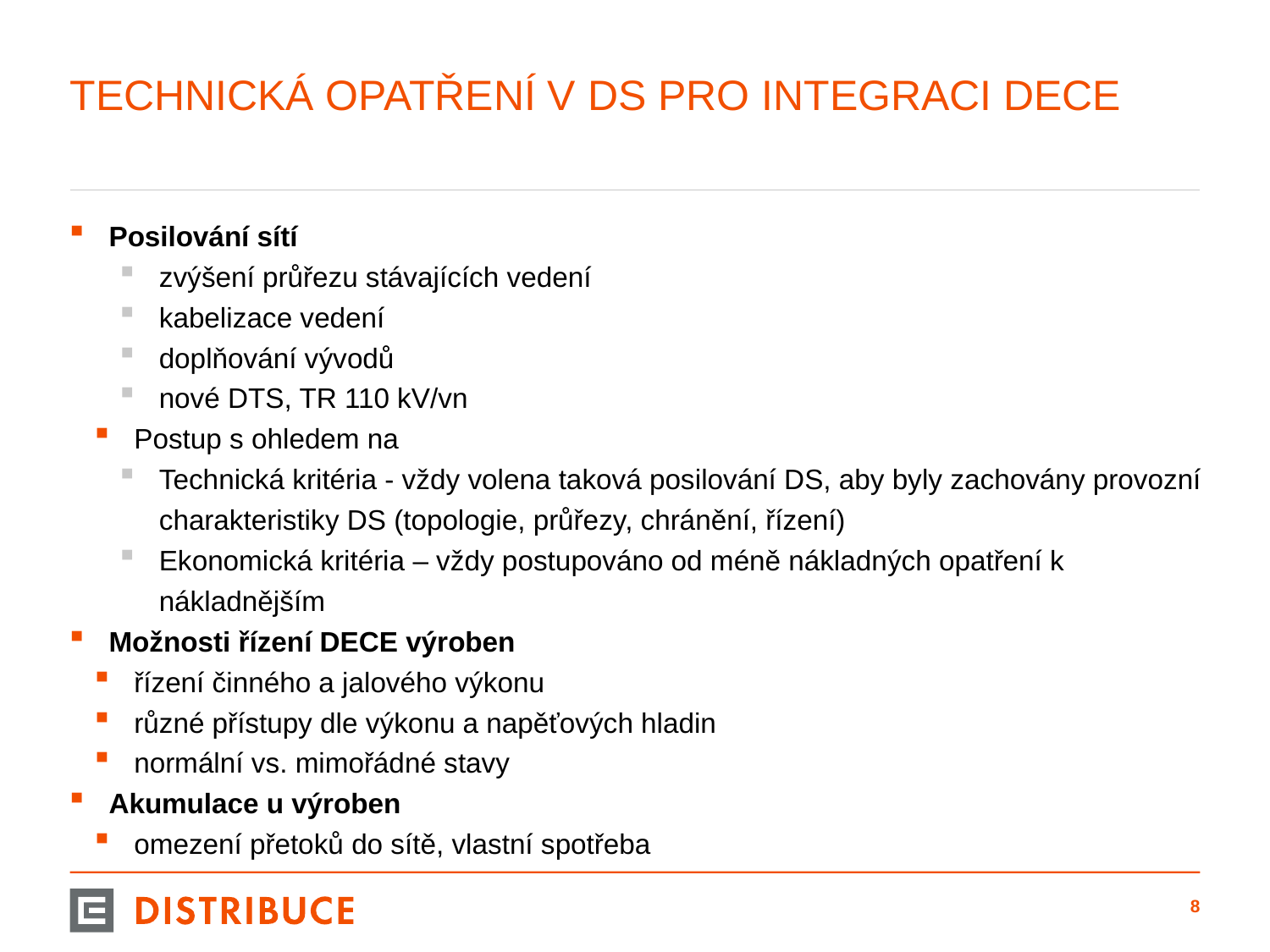

# Technická opatření v DS pro integraci dece
Posilování sítí
zvýšení průřezu stávajících vedení
kabelizace vedení
doplňování vývodů
nové DTS, TR 110 kV/vn
Postup s ohledem na
Technická kritéria - vždy volena taková posilování DS, aby byly zachovány provozní charakteristiky DS (topologie, průřezy, chránění, řízení)
Ekonomická kritéria – vždy postupováno od méně nákladných opatření k nákladnějším
Možnosti řízení DECE výroben
řízení činného a jalového výkonu
různé přístupy dle výkonu a napěťových hladin
normální vs. mimořádné stavy
Akumulace u výroben
omezení přetoků do sítě, vlastní spotřeba

8